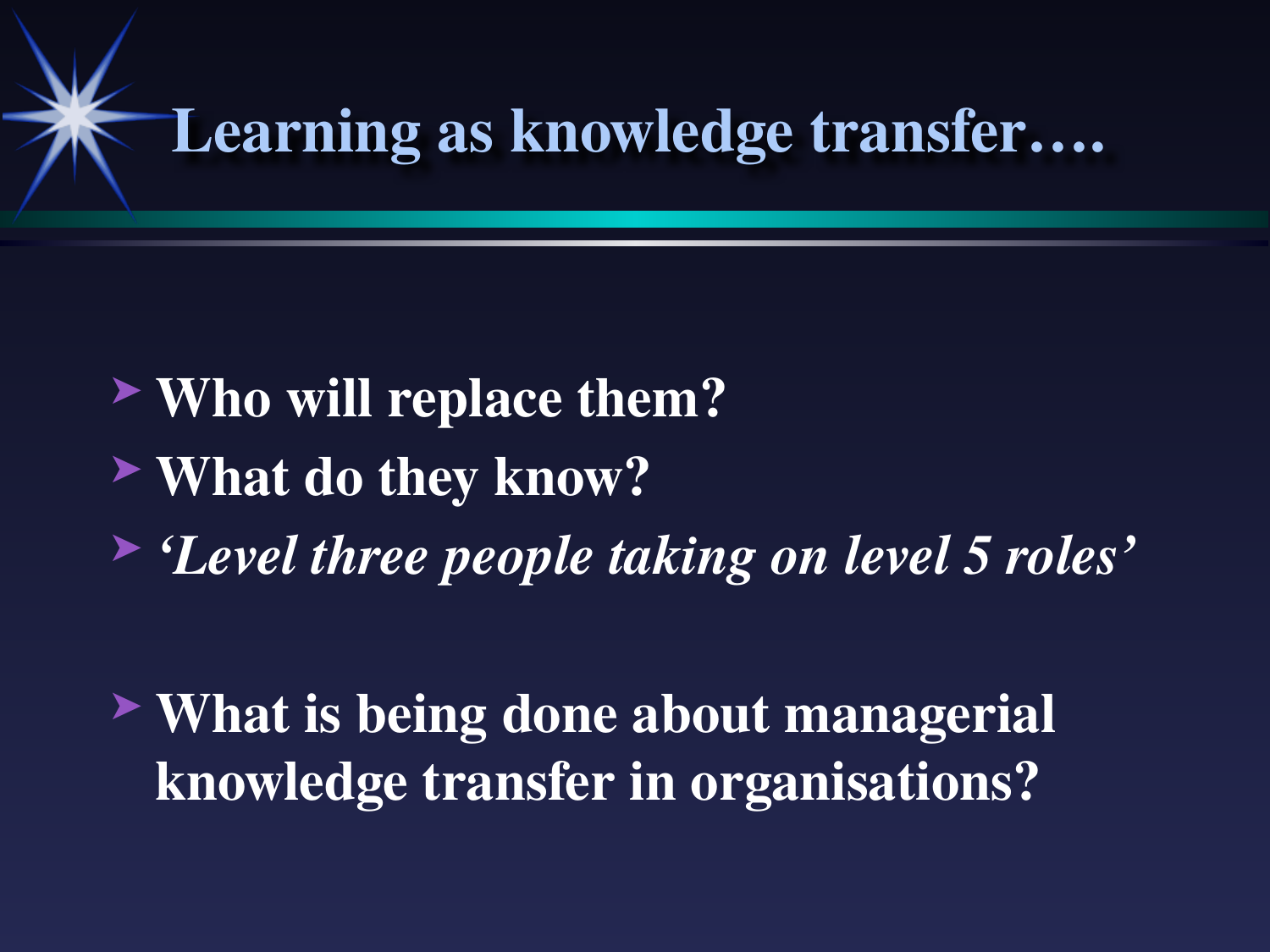

# Learning as knowledge transfer….

Who will replace them?
What do they know?
‘Level three people taking on level 5 roles’

What is being done about managerial  knowledge transfer in organisations?